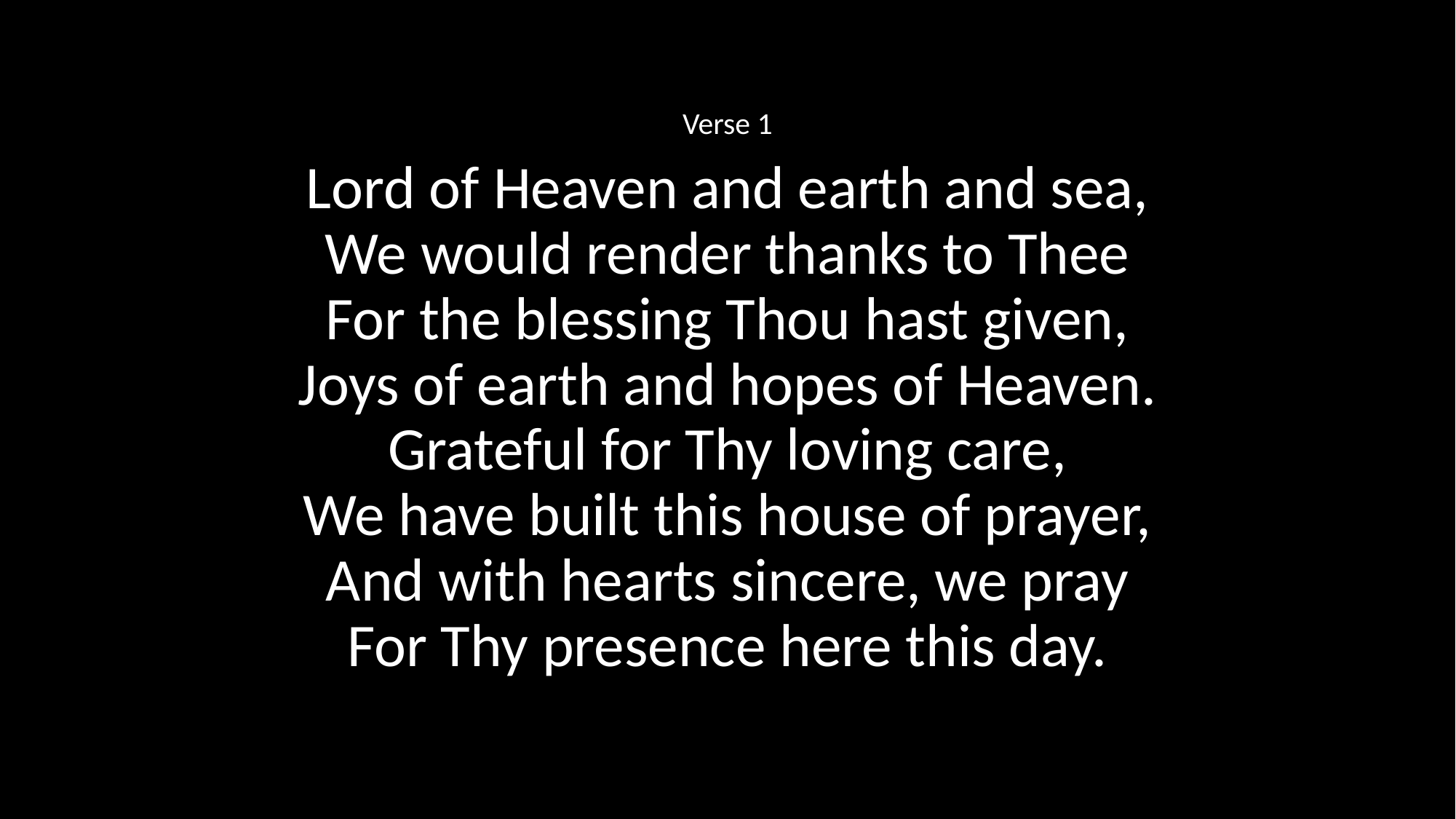

Verse 1
Lord of Heaven and earth and sea,
We would render thanks to Thee
For the blessing Thou hast given,
Joys of earth and hopes of Heaven.
Grateful for Thy loving care,
We have built this house of prayer,
And with hearts sincere, we pray
For Thy presence here this day.